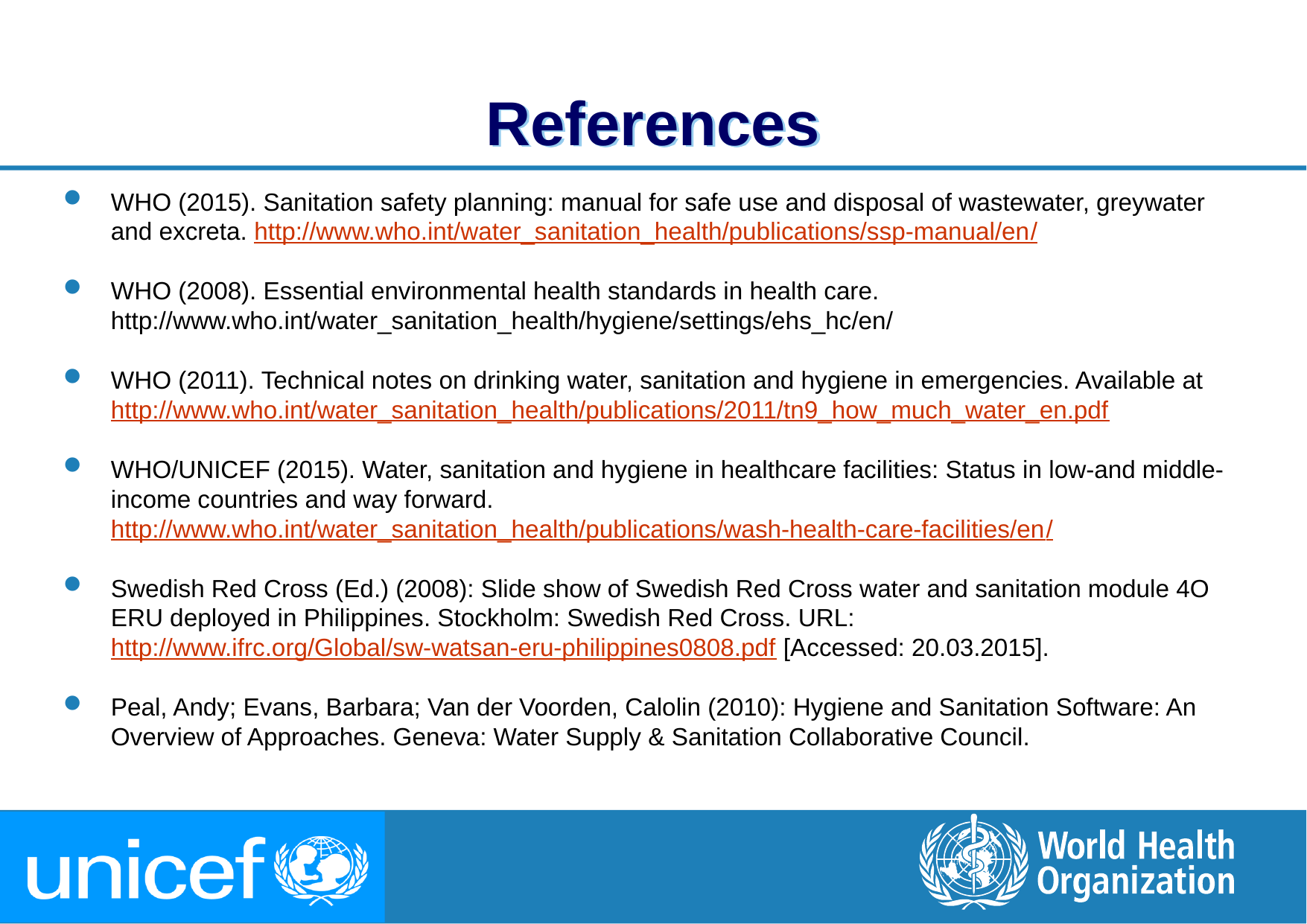

# References
WHO (2015). Sanitation safety planning: manual for safe use and disposal of wastewater, greywater and excreta. http://www.who.int/water_sanitation_health/publications/ssp-manual/en/

WHO (2008). Essential environmental health standards in health care. http://www.who.int/water_sanitation_health/hygiene/settings/ehs_hc/en/

WHO (2011). Technical notes on drinking water, sanitation and hygiene in emergencies. Available at http://www.who.int/water_sanitation_health/publications/2011/tn9_how_much_water_en.pdf

WHO/UNICEF (2015). Water, sanitation and hygiene in healthcare facilities: Status in low-and middle-income countries and way forward. http://www.who.int/water_sanitation_health/publications/wash-health-care-facilities/en/

Swedish Red Cross (Ed.) (2008): Slide show of Swedish Red Cross water and sanitation module 4O ERU deployed in Philippines. Stockholm: Swedish Red Cross. URL: http://www.ifrc.org/Global/sw-watsan-eru-philippines0808.pdf [Accessed: 20.03.2015].

Peal, Andy; Evans, Barbara; Van der Voorden, Calolin (2010): Hygiene and Sanitation Software: An Overview of Approaches. Geneva: Water Supply & Sanitation Collaborative Council.